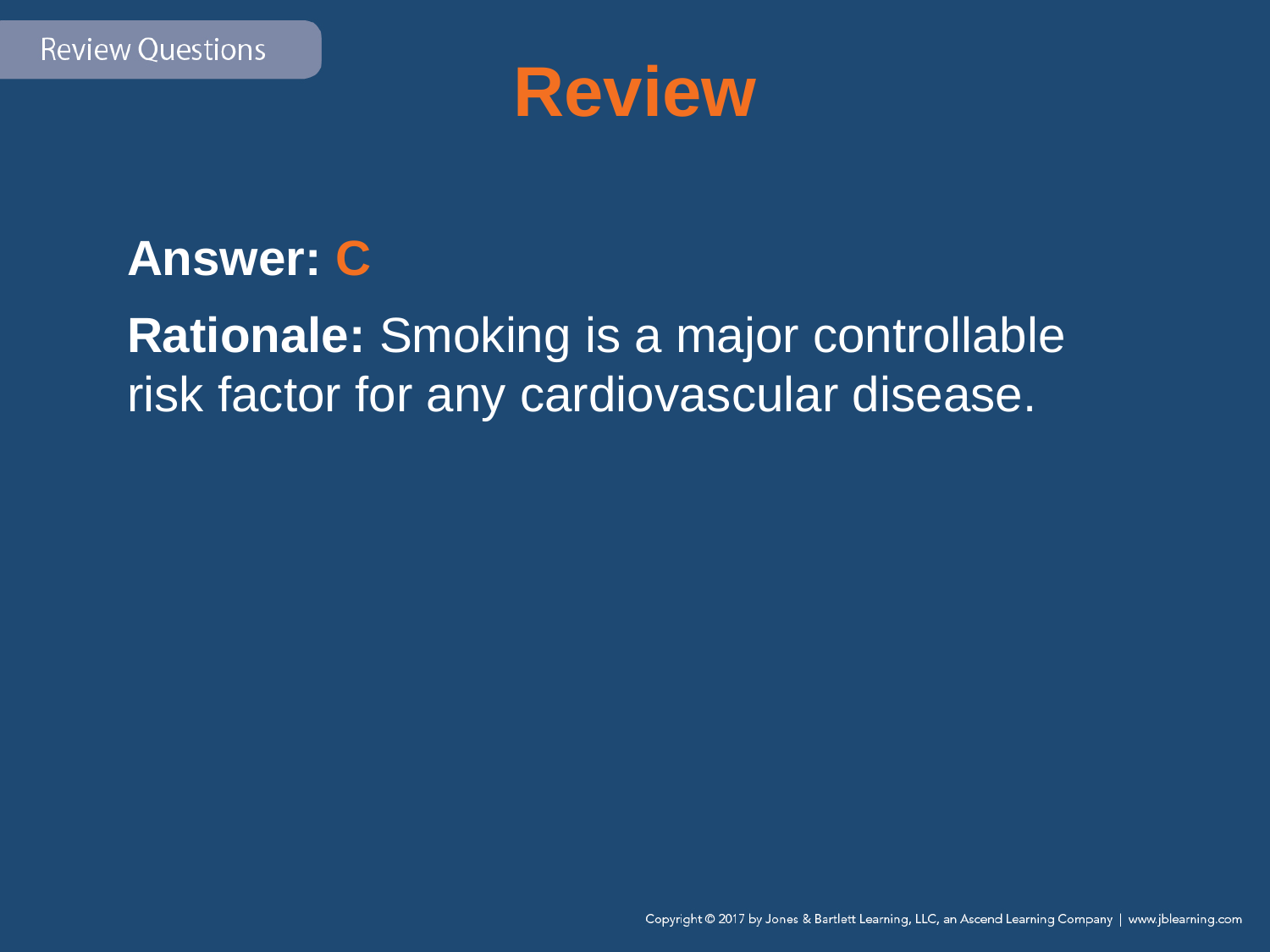

# Review
Answer: C
Rationale: Smoking is a major controllable risk factor for any cardiovascular disease.